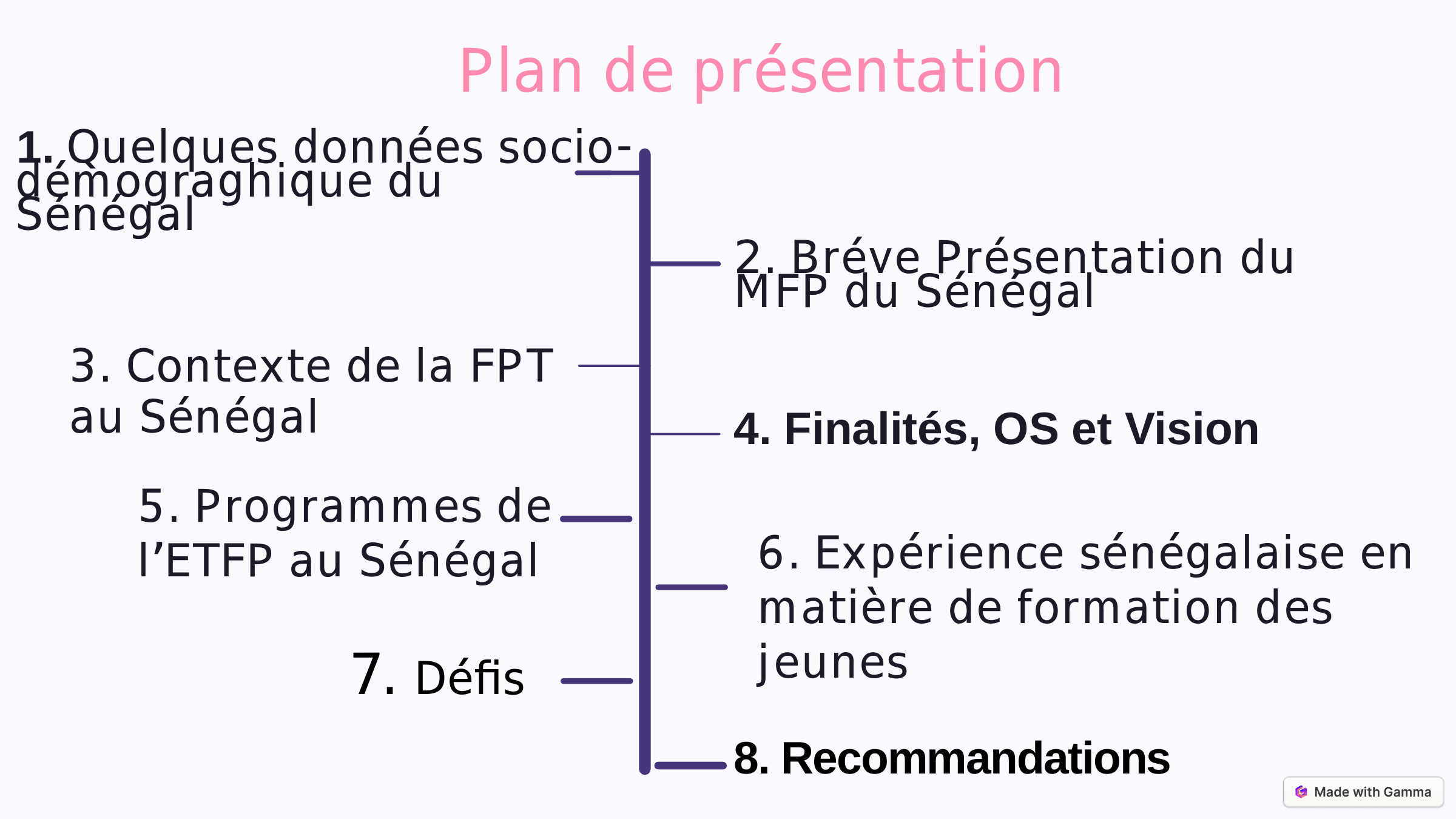

Plan de présentation
1. Quelques données socio-démograghique du Sénégal

2. Bréve Présentation du
MFP du Sénégal

3. Contexte de la FPT
au Sénégal

4. Finalités, OS et Vision

5. Programmes de
l’ETFP au Sénégal

6. Expérience sénégalaise en matière de formation des jeunes

7. Défis

8. Recommandations